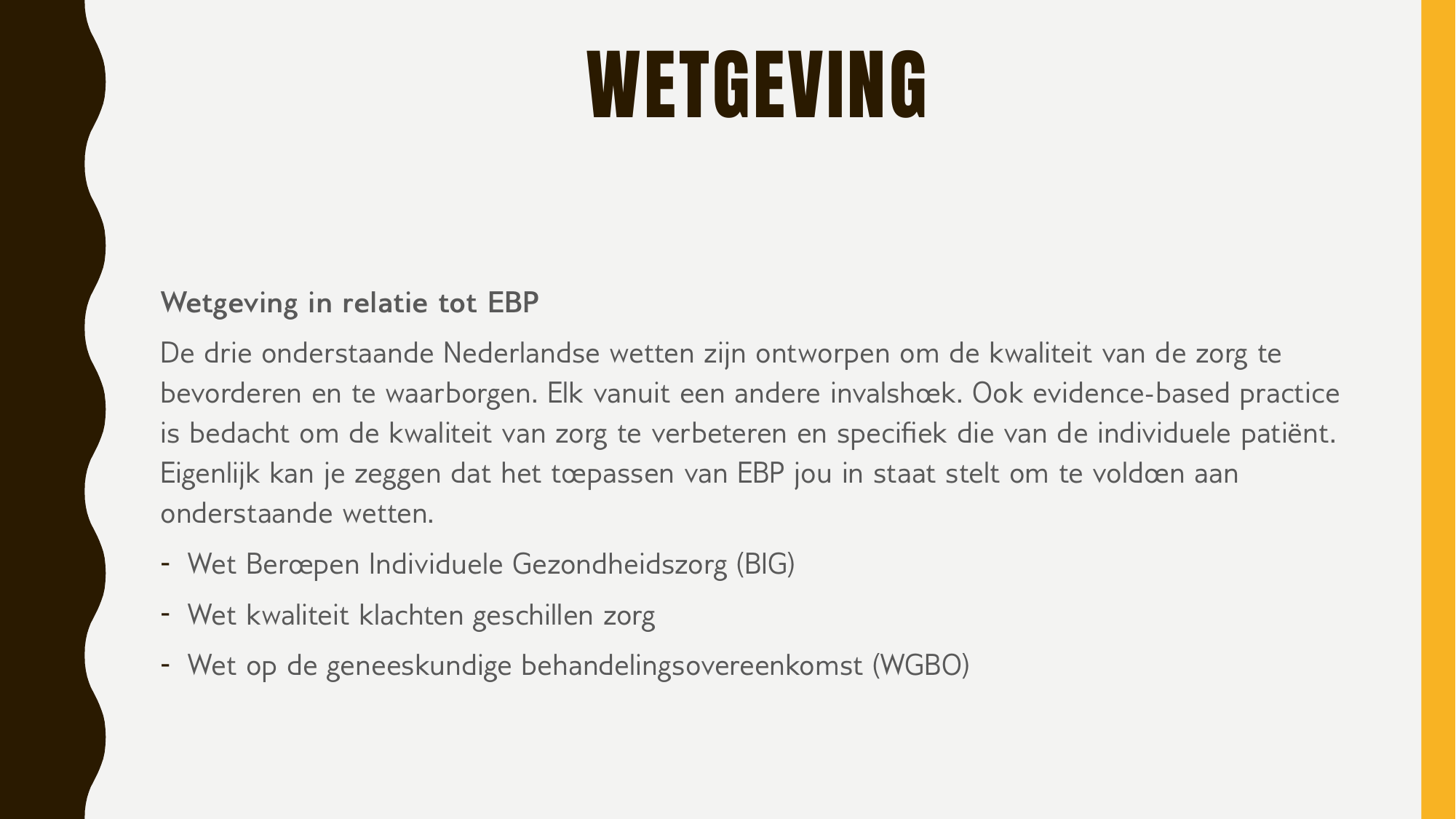

# Wetgeving
Wetgeving in relatie tot EBP
De drie onderstaande Nederlandse wetten zijn ontworpen om de kwaliteit van de zorg te bevorderen en te waarborgen. Elk vanuit een andere invalshoek. Ook evidence-based practice is bedacht om de kwaliteit van zorg te verbeteren en specifiek die van de individuele patiënt. Eigenlijk kan je zeggen dat het toepassen van EBP jou in staat stelt om te voldoen aan onderstaande wetten.
Wet Beroepen Individuele Gezondheidszorg (BIG)
Wet kwaliteit klachten geschillen zorg
Wet op de geneeskundige behandelingsovereenkomst (WGBO)